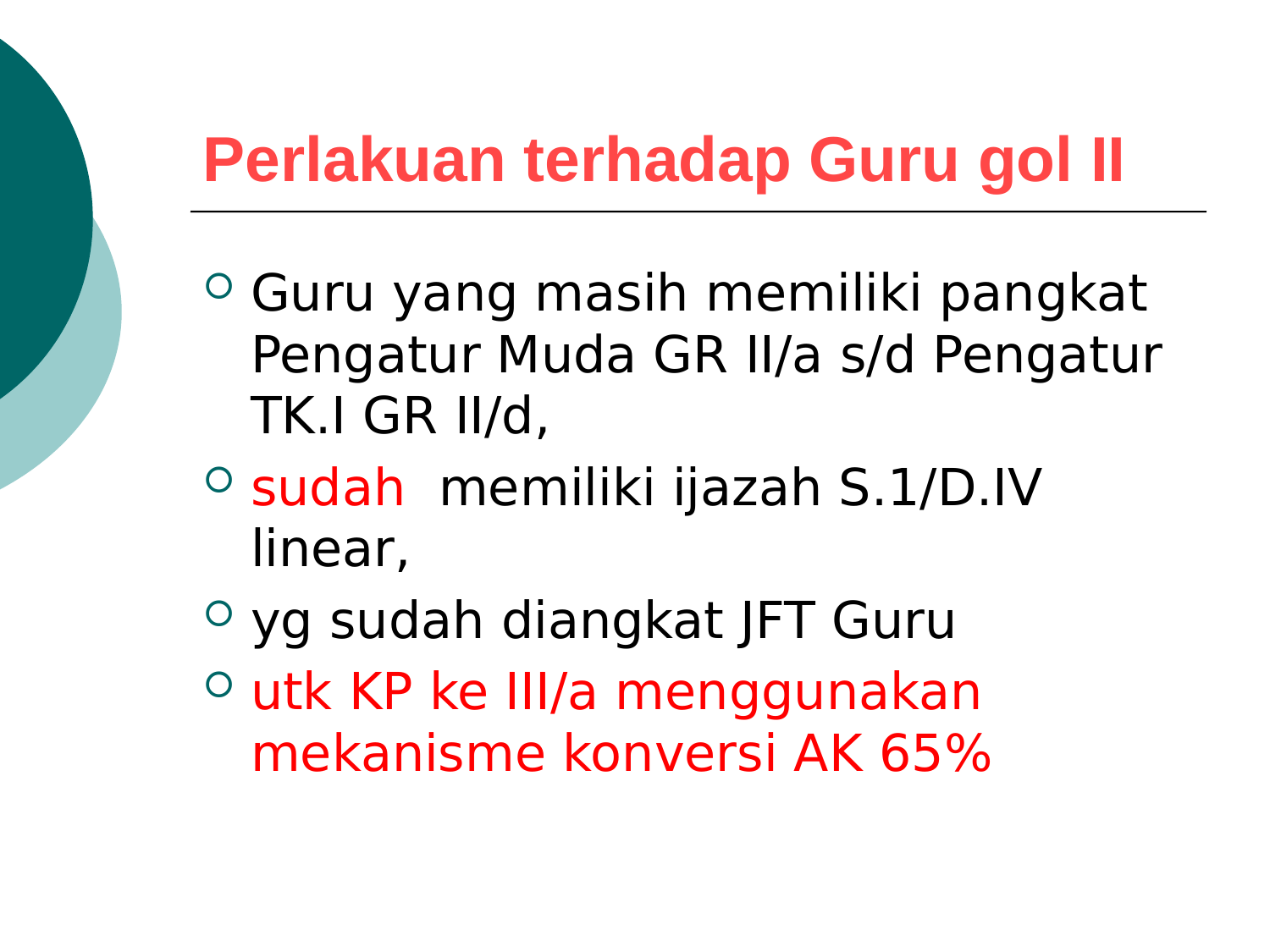

Perlakuan terhadap Guru gol II
Guru yang masih memiliki pangkat Pengatur Muda GR II/a s/d Pengatur TK.I GR II/d,
sudah  memiliki ijazah S.1/D.IV linear,
yg sudah diangkat JFT Guru
utk KP ke III/a menggunakan mekanisme konversi AK 65%